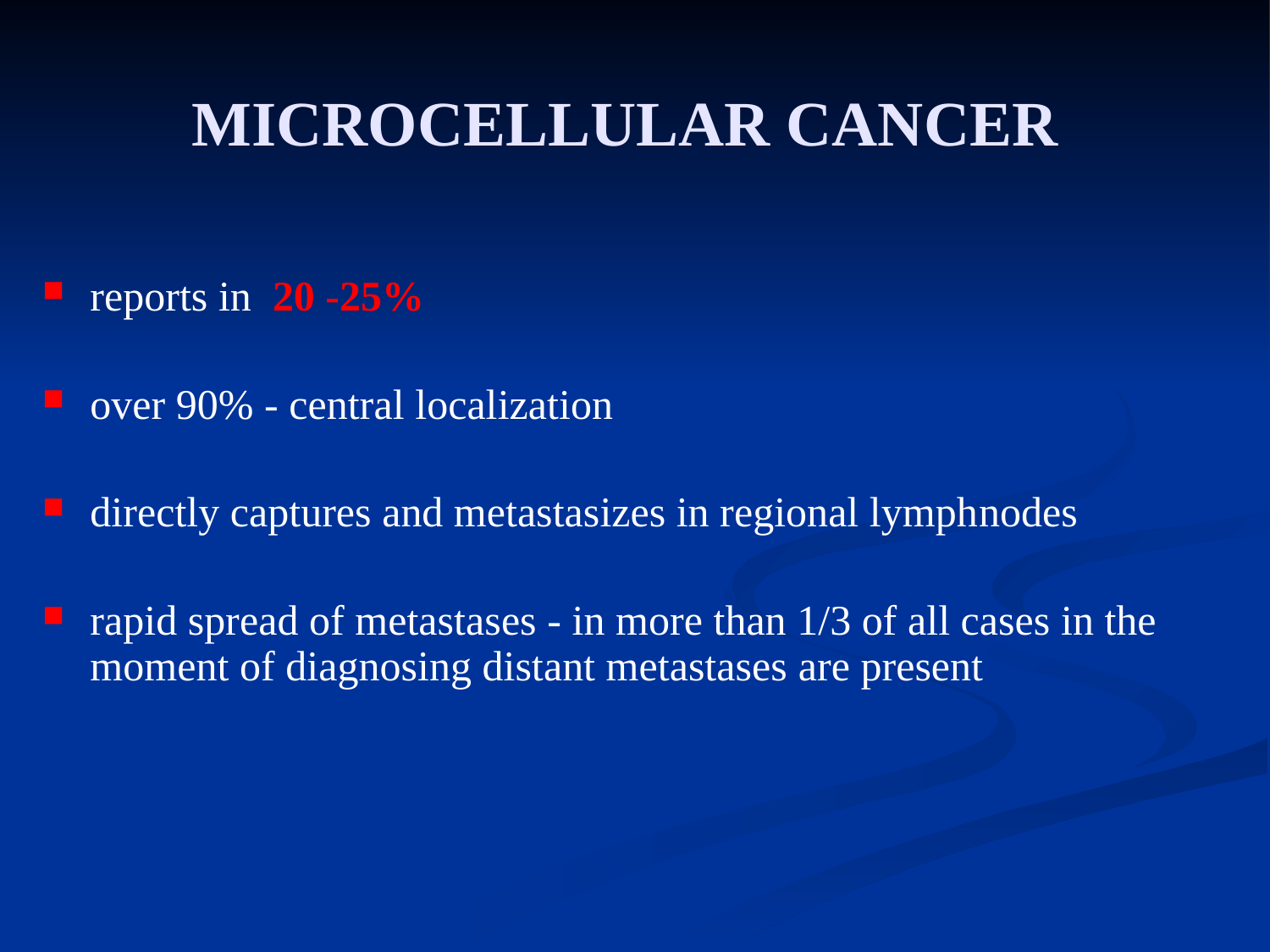

# MICROCELLULAR CANCER
reports in  20 -25%

over 90% - central localization

directly captures and metastasizes in regional lymphnodes

rapid spread of metastases - in more than 1/3 of all cases in the moment of diagnosing distant metastases are present